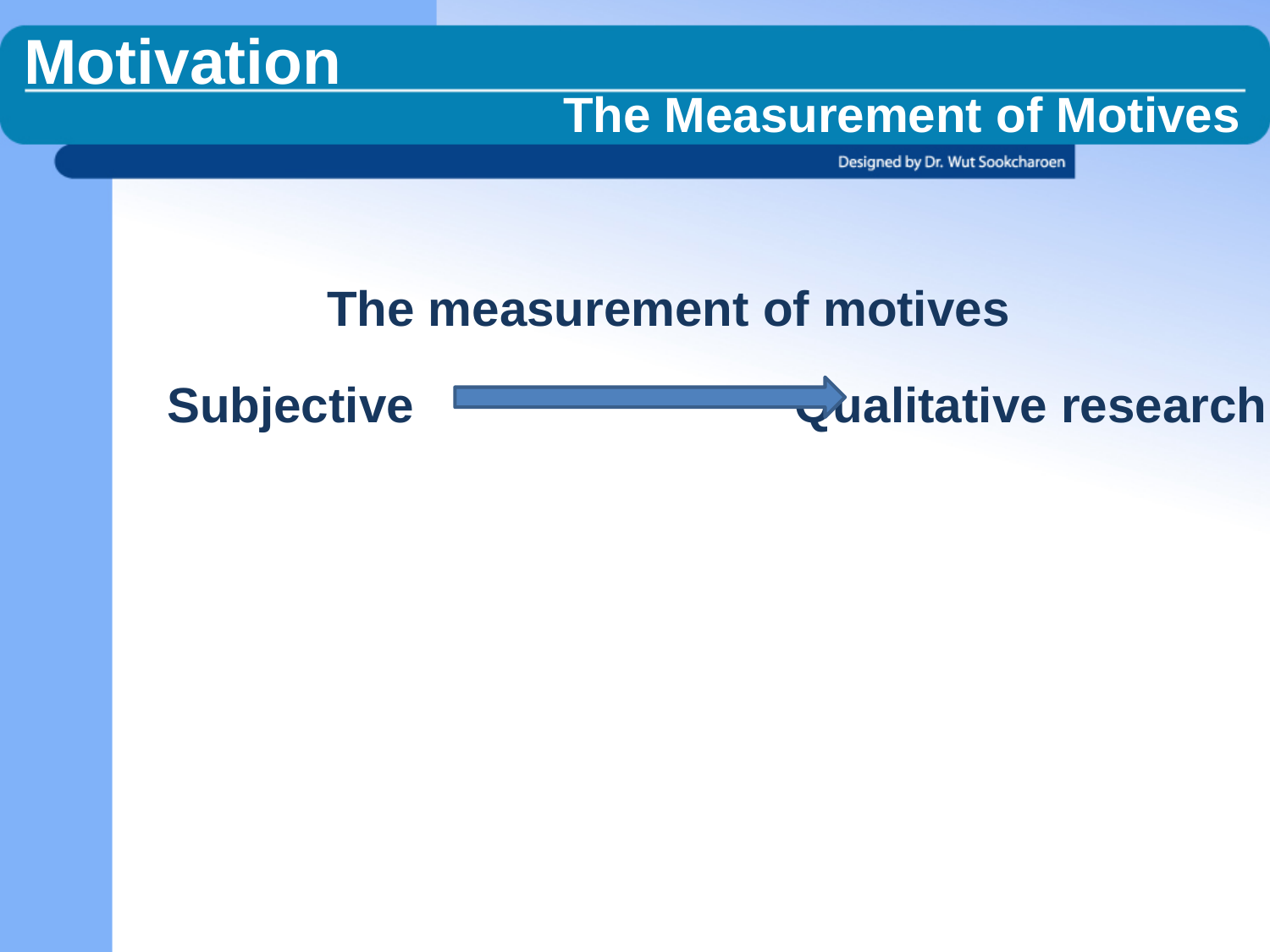

Motivation
The Measurement of Motives
The measurement of motives
Subjective
Qualitative research